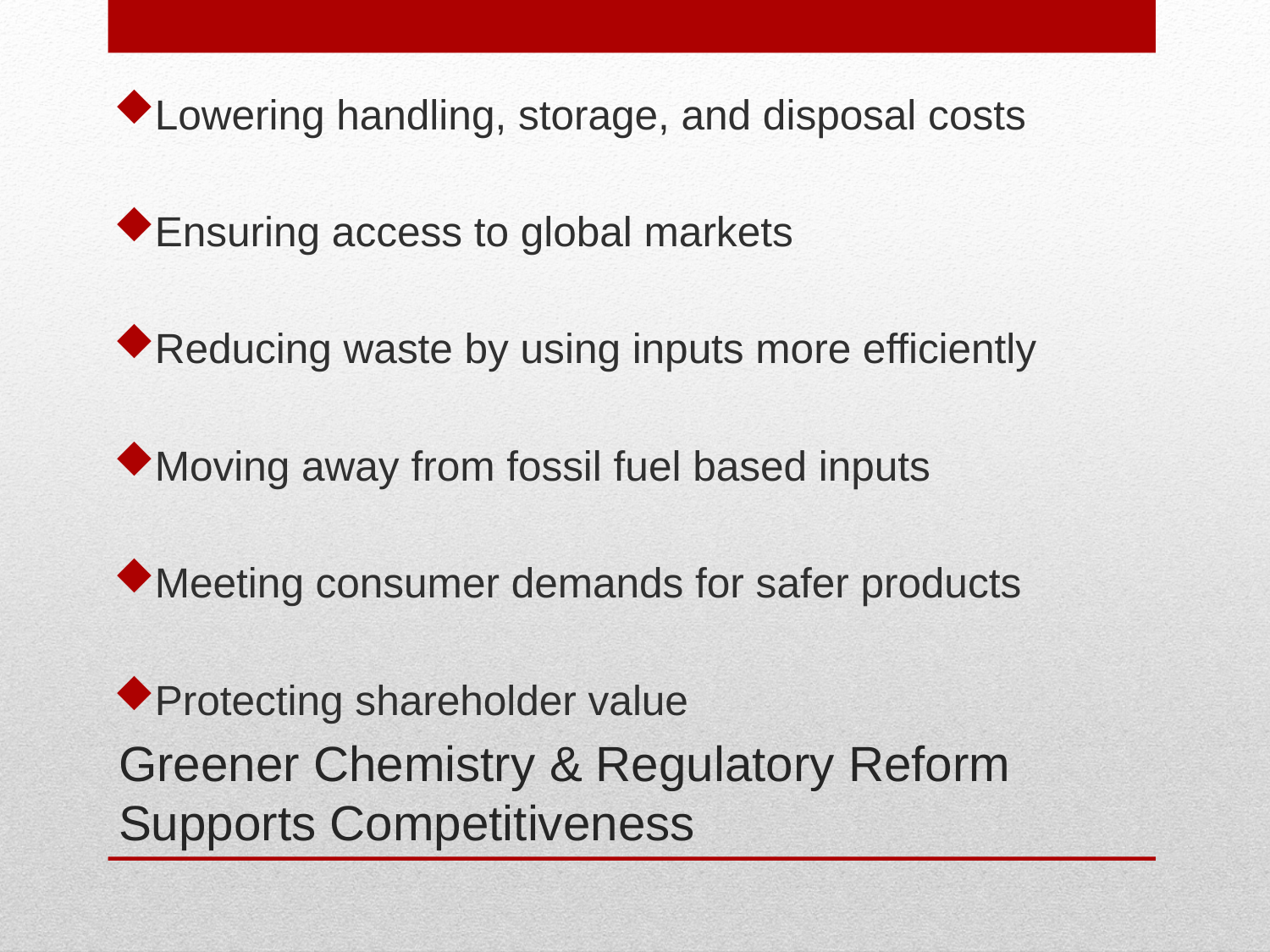

Lowering handling, storage, and disposal costs

Ensuring access to global markets

Reducing waste by using inputs more efficiently

Moving away from fossil fuel based inputs

Meeting consumer demands for safer products

Protecting shareholder value

# Greener Chemistry & Regulatory Reform Supports Competitiveness